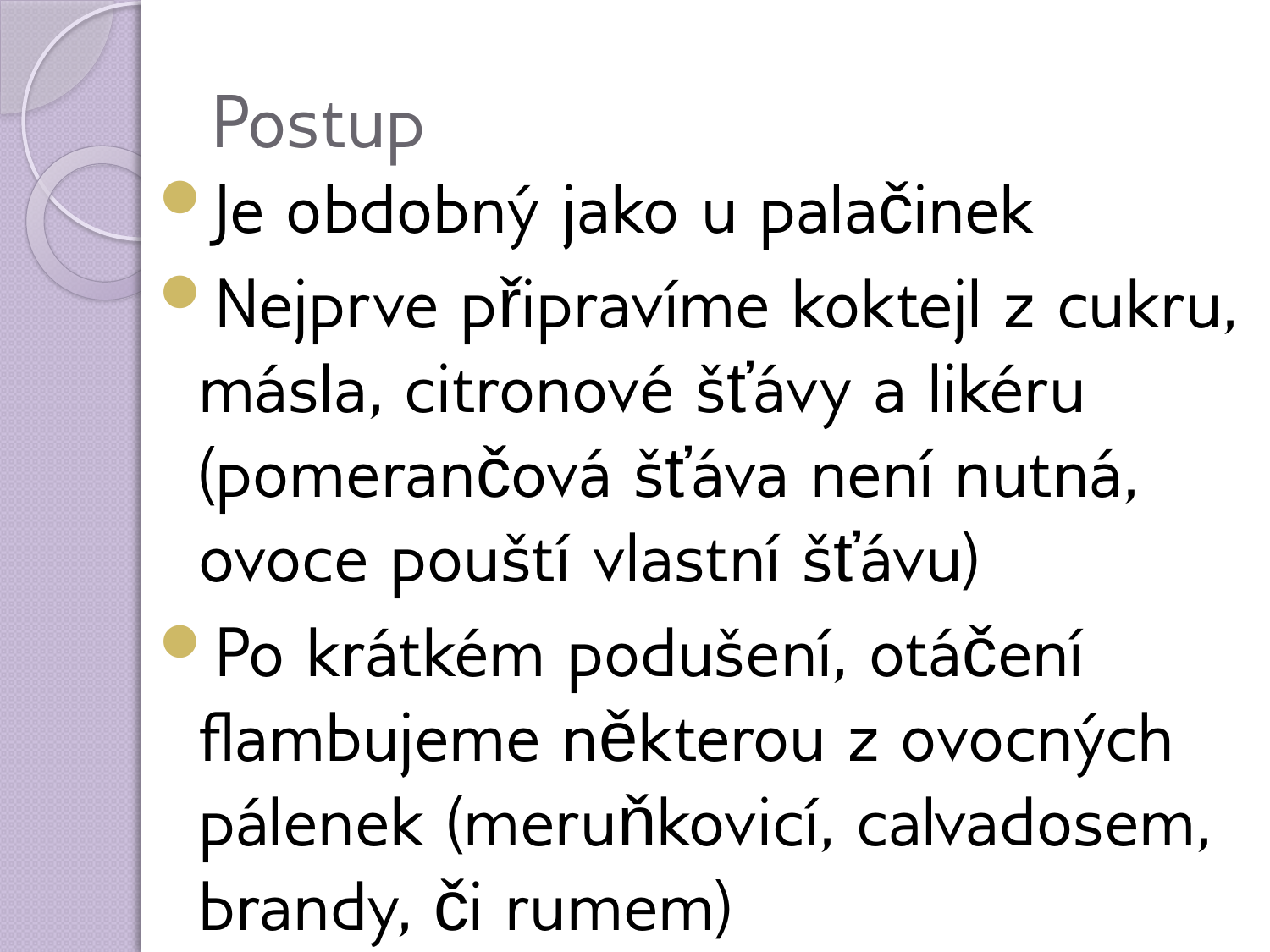

# Postup
Je obdobný jako u palačinek
Nejprve připravíme koktejl z cukru, másla, citronové šťávy a likéru (pomerančová šťáva není nutná, ovoce pouští vlastní šťávu)
Po krátkém podušení, otáčení flambujeme některou z ovocných pálenek (meruňkovicí, calvadosem, brandy, či rumem)